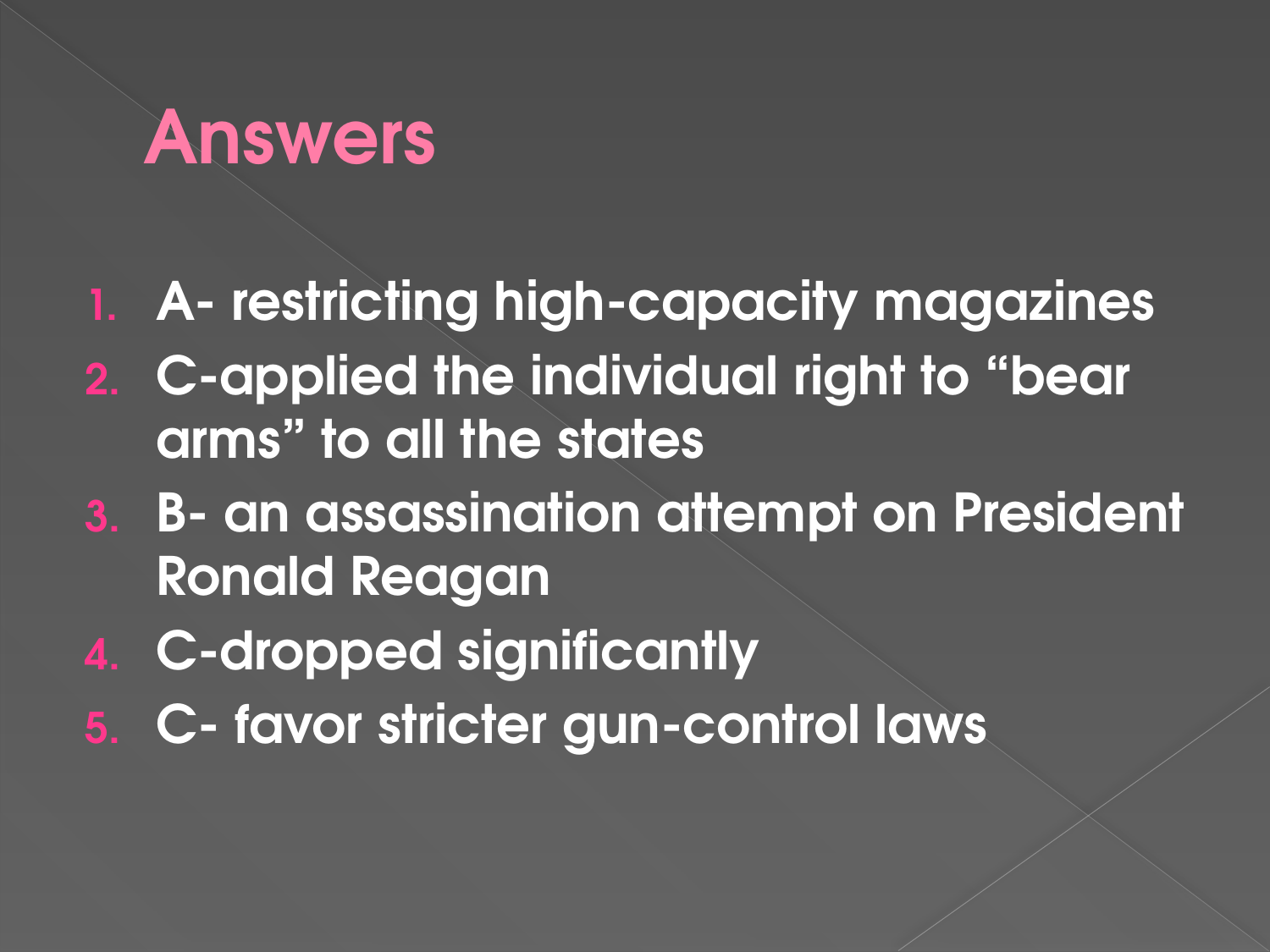

# Answers
A- restricting high-capacity magazines
C-applied the individual right to “bear arms” to all the states
B- an assassination attempt on President Ronald Reagan
C-dropped significantly
C- favor stricter gun-control laws